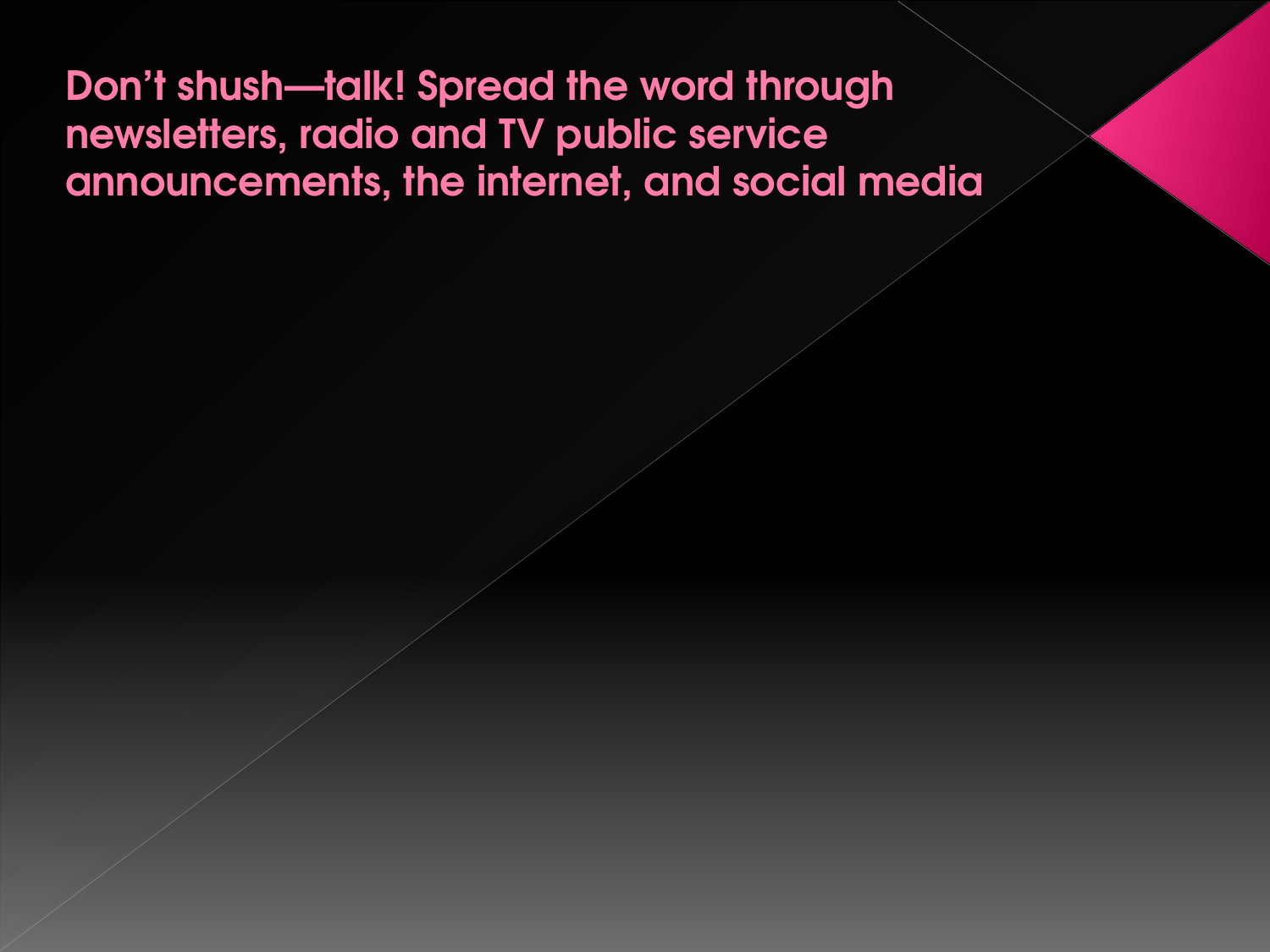

# Don’t shush—talk! Spread the word through newsletters, radio and TV public service announcements, the internet, and social media